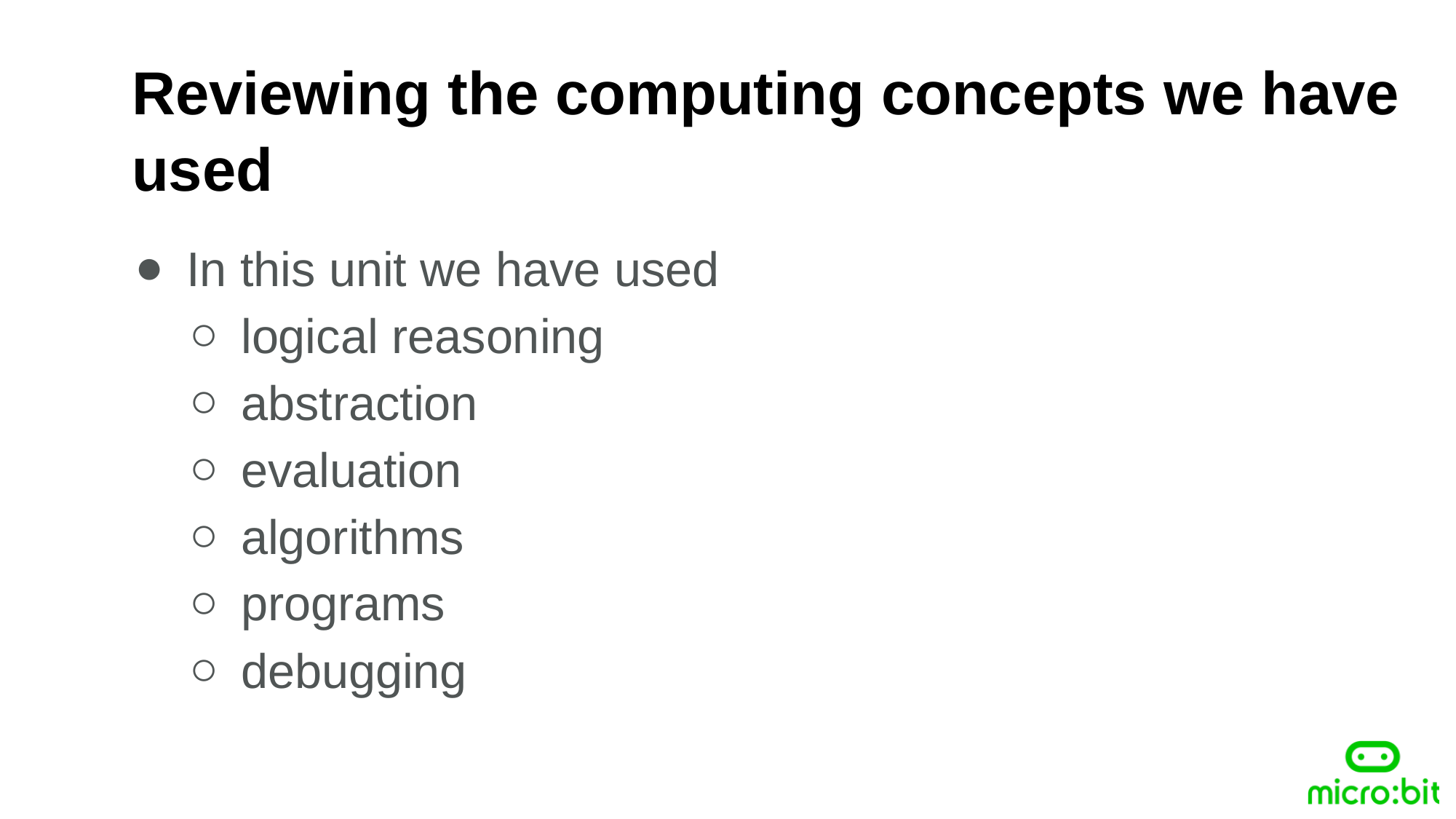

Reviewing the computing concepts we have used

In this unit we have used
logical reasoning
abstraction
evaluation
algorithms
programs
debugging